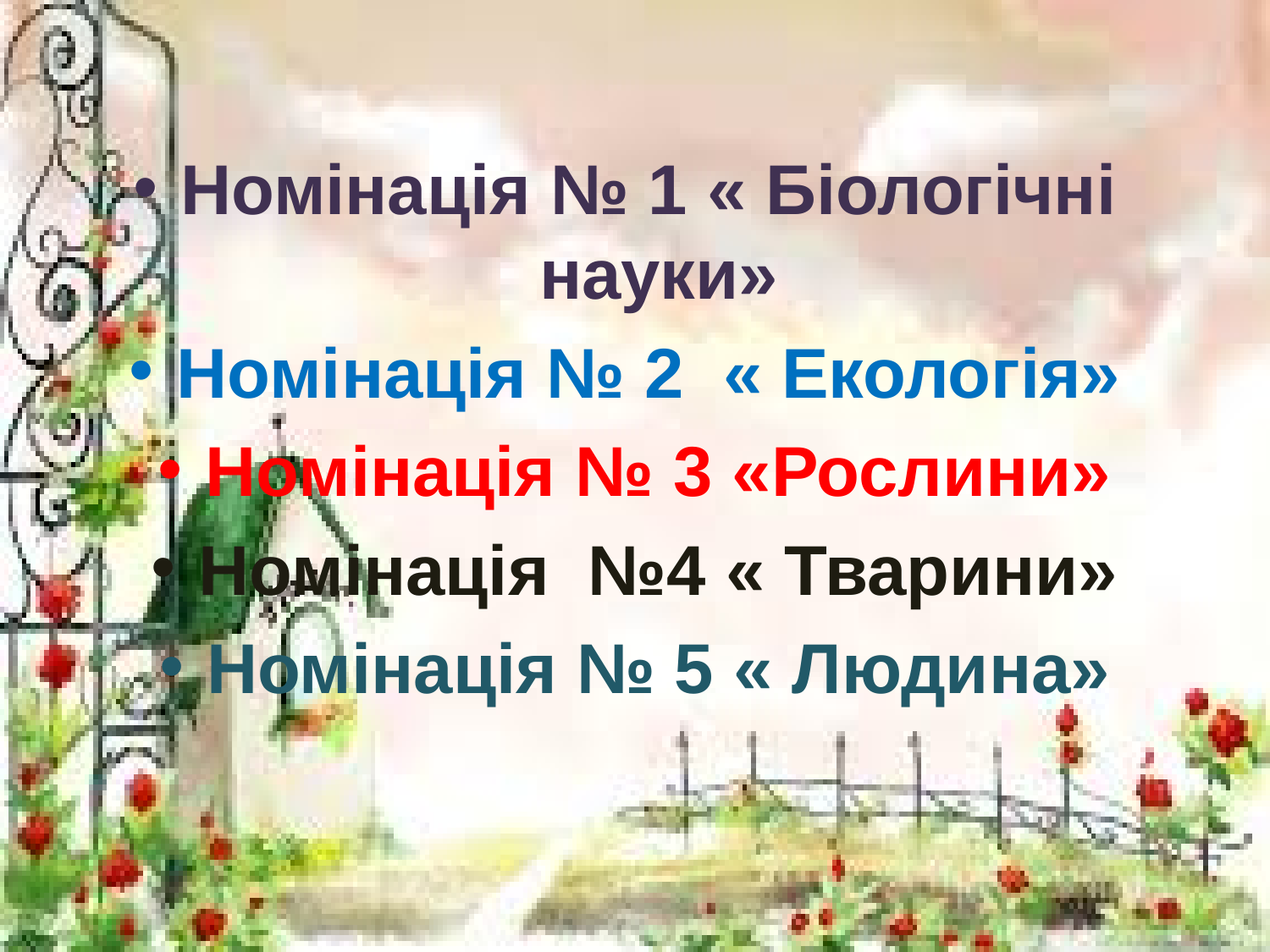

Номінація № 1 « Біологічні  науки»
Номінація № 2  « Екологія»
Номінація № 3 «Рослини»
Номінація  №4 « Тварини»
Номінація № 5 « Людина»